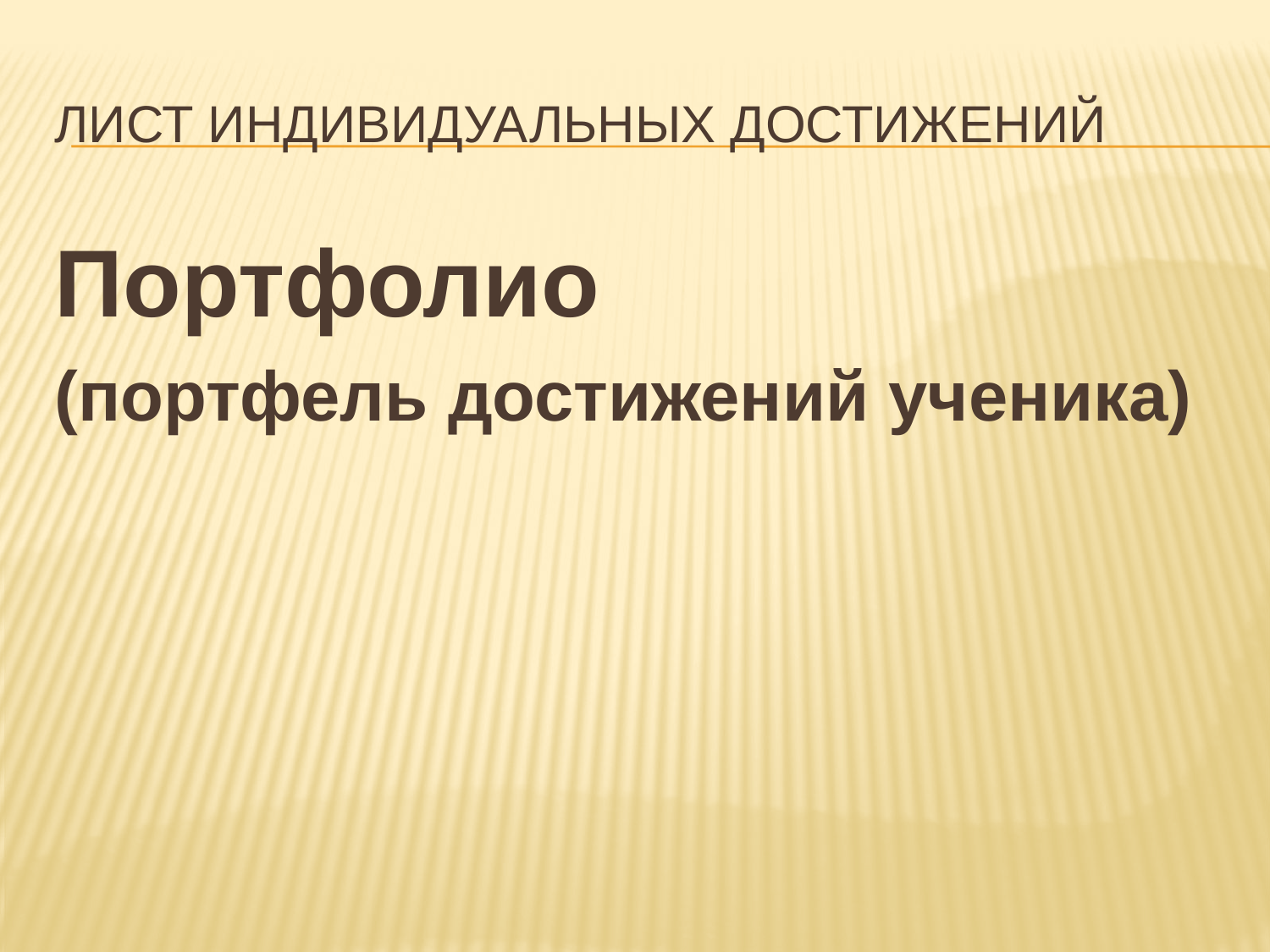

# лист индивидуальных достижений
Портфолио
(портфель достижений ученика)